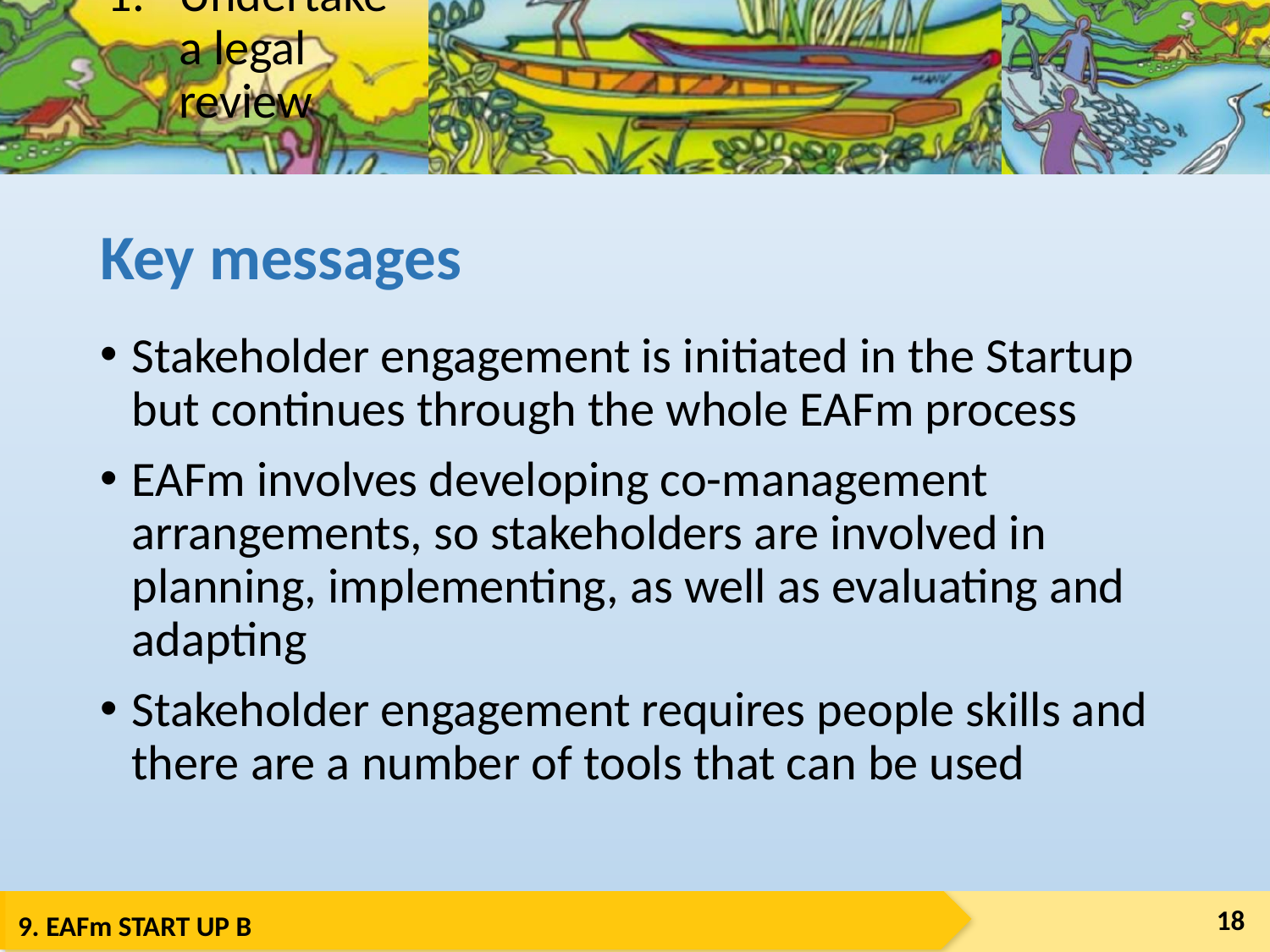

Undertake a legal review

# Key messages
Stakeholder engagement is initiated in the Startup but continues through the whole EAFm process
EAFm involves developing co-management arrangements, so stakeholders are involved in planning, implementing, as well as evaluating and adapting
Stakeholder engagement requires people skills and there are a number of tools that can be used

18